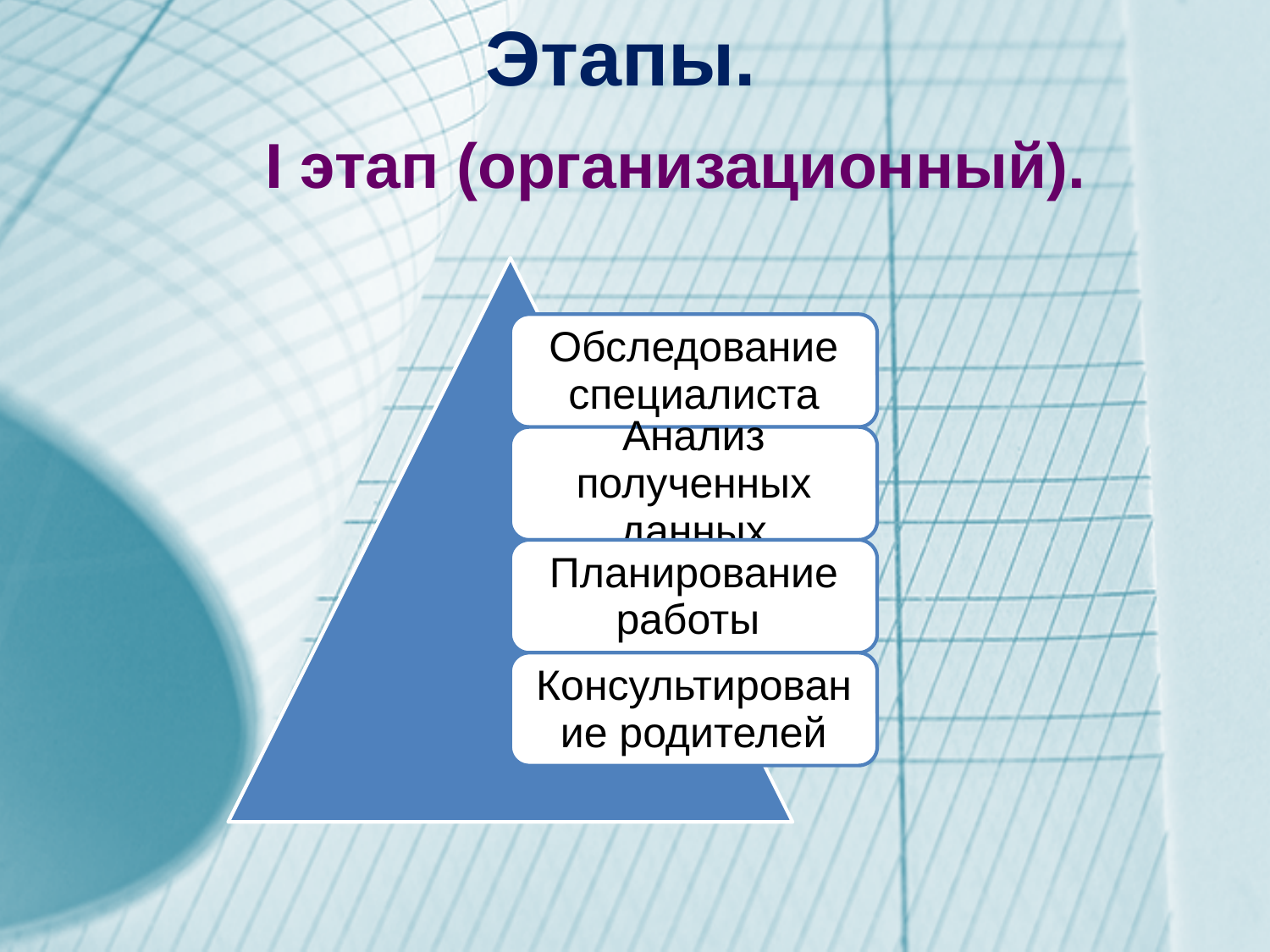

# Этапы.
I этап (организационный).
Обследование
специалиста
Анализ полученных данных
Планирование работы
Консультирование родителей